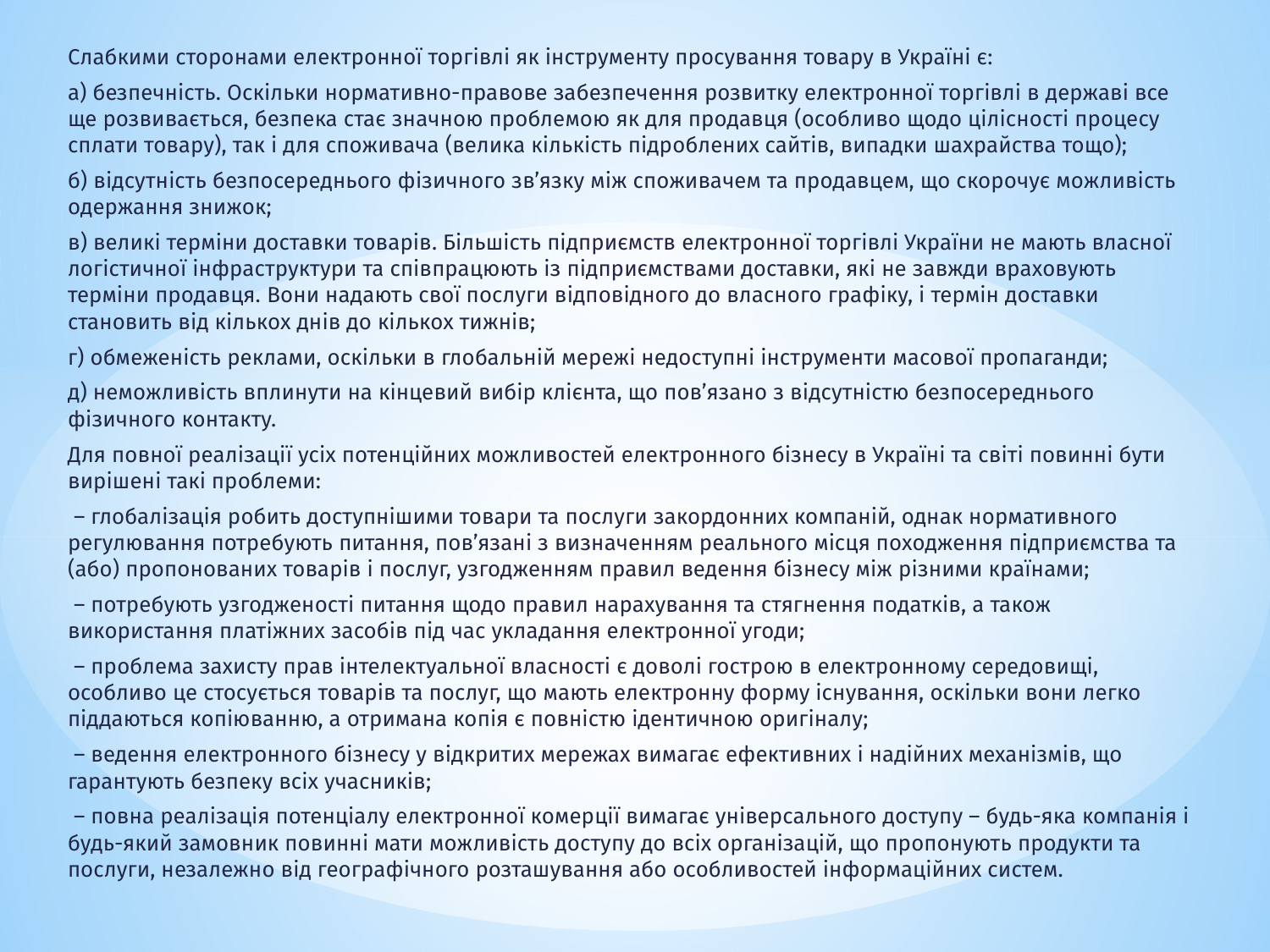

Слабкими сторонами електронної торгівлі як інструменту просування товару в Україні є:
а) безпечність. Оскільки нормативно-правове забезпечення розвитку електронної торгівлі в державі все ще розвивається, безпека стає значною проблемою як для продавця (особливо щодо цілісності процесу сплати товару), так і для споживача (велика кількість підроблених сайтів, випадки шахрайства тощо);
б) відсутність безпосереднього фізичного зв’язку між споживачем та продавцем, що скорочує можливість одержання знижок;
в) великі терміни доставки товарів. Більшість підприємств електронної торгівлі України не мають власної логістичної інфраструктури та співпрацюють із підприємствами доставки, які не завжди враховують терміни продавця. Вони надають свої послуги відповідного до власного графіку, і термін доставки становить від кількох днів до кількох тижнів;
г) обмеженість реклами, оскільки в глобальній мережі недоступні інструменти масової пропаганди;
д) неможливість вплинути на кінцевий вибір клієнта, що пов’язано з відсутністю безпосереднього фізичного контакту.
Для повної реалізації усіх потенційних можливостей електронного бізнесу в Україні та світі повинні бути вирішені такі проблеми:
 – глобалізація робить доступнішими товари та послуги закордонних компаній, однак нормативного регулювання потребують питання, пов’язані з визначенням реального місця походження підприємства та (або) пропонованих товарів і послуг, узгодженням правил ведення бізнесу між різними країнами;
 – потребують узгодженості питання щодо правил нарахування та стягнення податків, а також використання платіжних засобів під час укладання електронної угоди;
 – проблема захисту прав інтелектуальної власності є доволі гострою в електронному середовищі, особливо це стосується товарів та послуг, що мають електронну форму існування, оскільки вони легко піддаються копіюванню, а отримана копія є повністю ідентичною оригіналу;
 – ведення електронного бізнесу у відкритих мережах вимагає ефективних і надійних механізмів, що гарантують безпеку всіх учасників;
 – повна реалізація потенціалу електронної комерції вимагає універсального доступу – будь-яка компанія і будь-який замовник повинні мати можливість доступу до всіх організацій, що пропонують продукти та послуги, незалежно від географічного розташування або особливостей інформаційних систем.